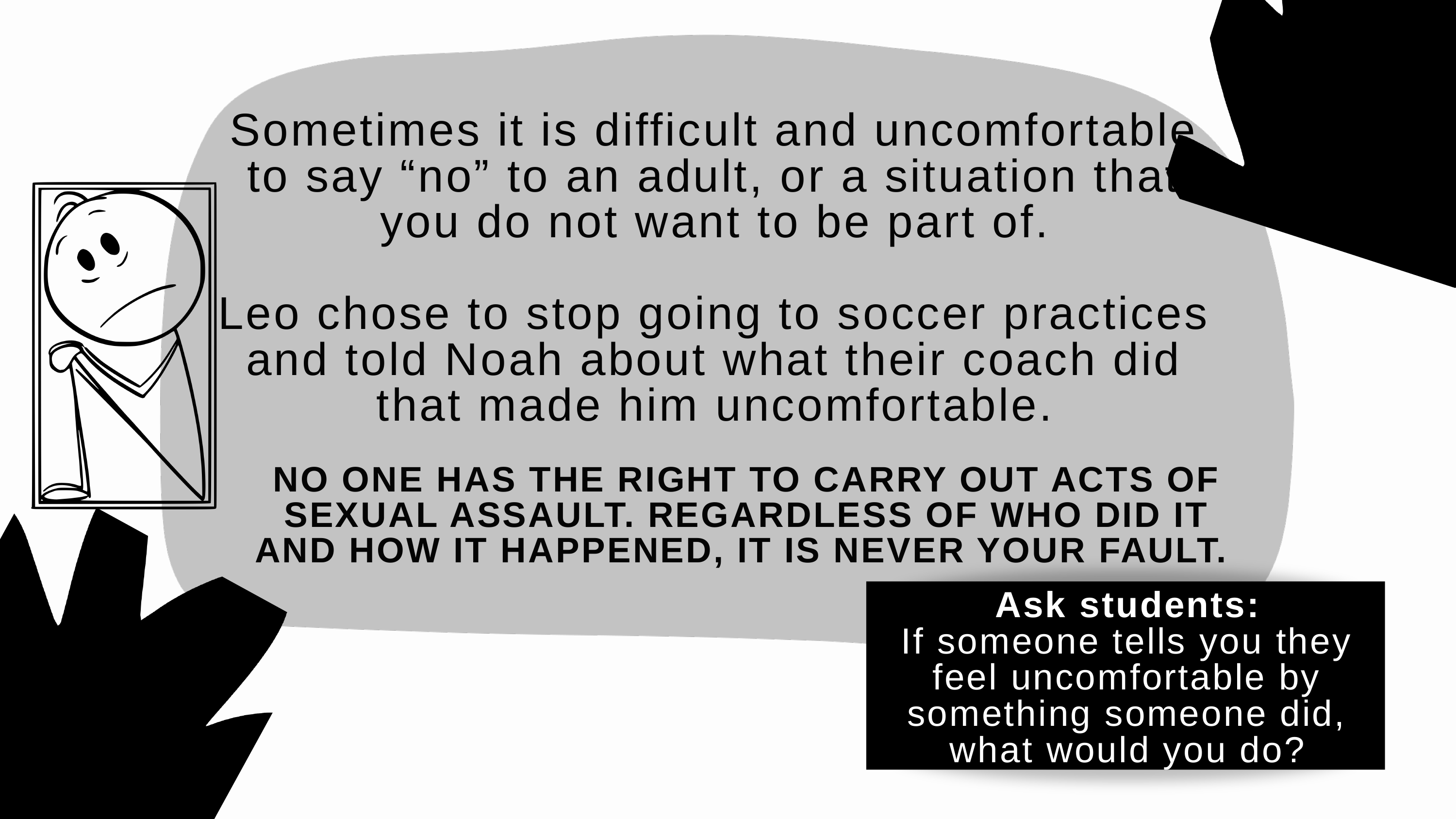

Sometimes it is difficult and uncomfortable to say “no” to an adult, or a situation that you do not want to be part of.

Leo chose to stop going to soccer practices and told Noah about what their coach did that made him uncomfortable.

NO ONE HAS THE RIGHT TO CARRY OUT ACTS OF SEXUAL ASSAULT. REGARDLESS OF WHO DID IT AND HOW IT HAPPENED, IT IS NEVER YOUR FAULT.

Ask students:
If someone tells you they feel uncomfortable by something someone did, what would you do?